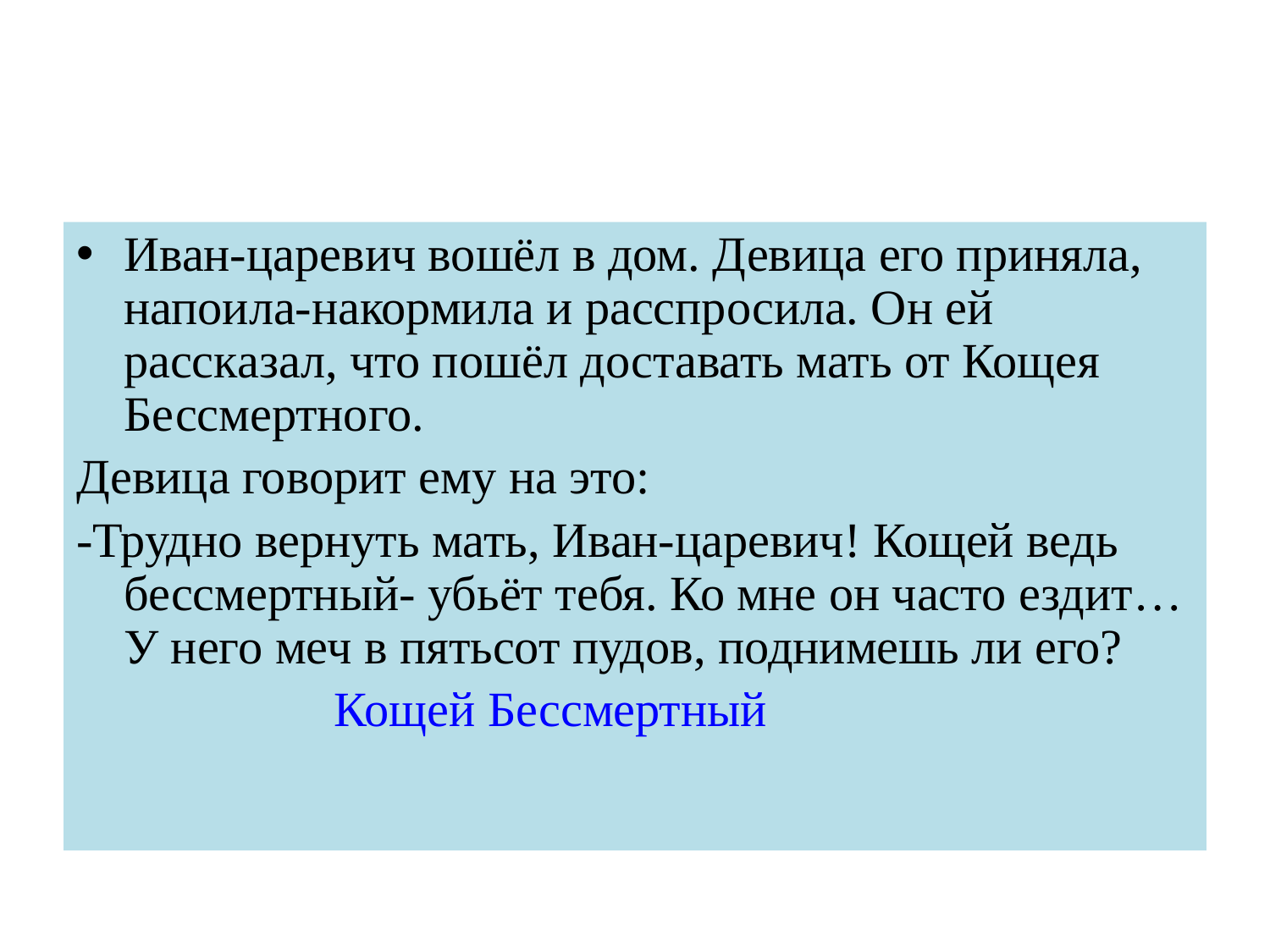

#
Иван-царевич вошёл в дом. Девица его приняла, напоила-накормила и расспросила. Он ей рассказал, что пошёл доставать мать от Кощея Бессмертного.
Девица говорит ему на это:
-Трудно вернуть мать, Иван-царевич! Кощей ведь бессмертный- убьёт тебя. Ко мне он часто ездит…У него меч в пятьсот пудов, поднимешь ли его?
                     Кощей Бессмертный